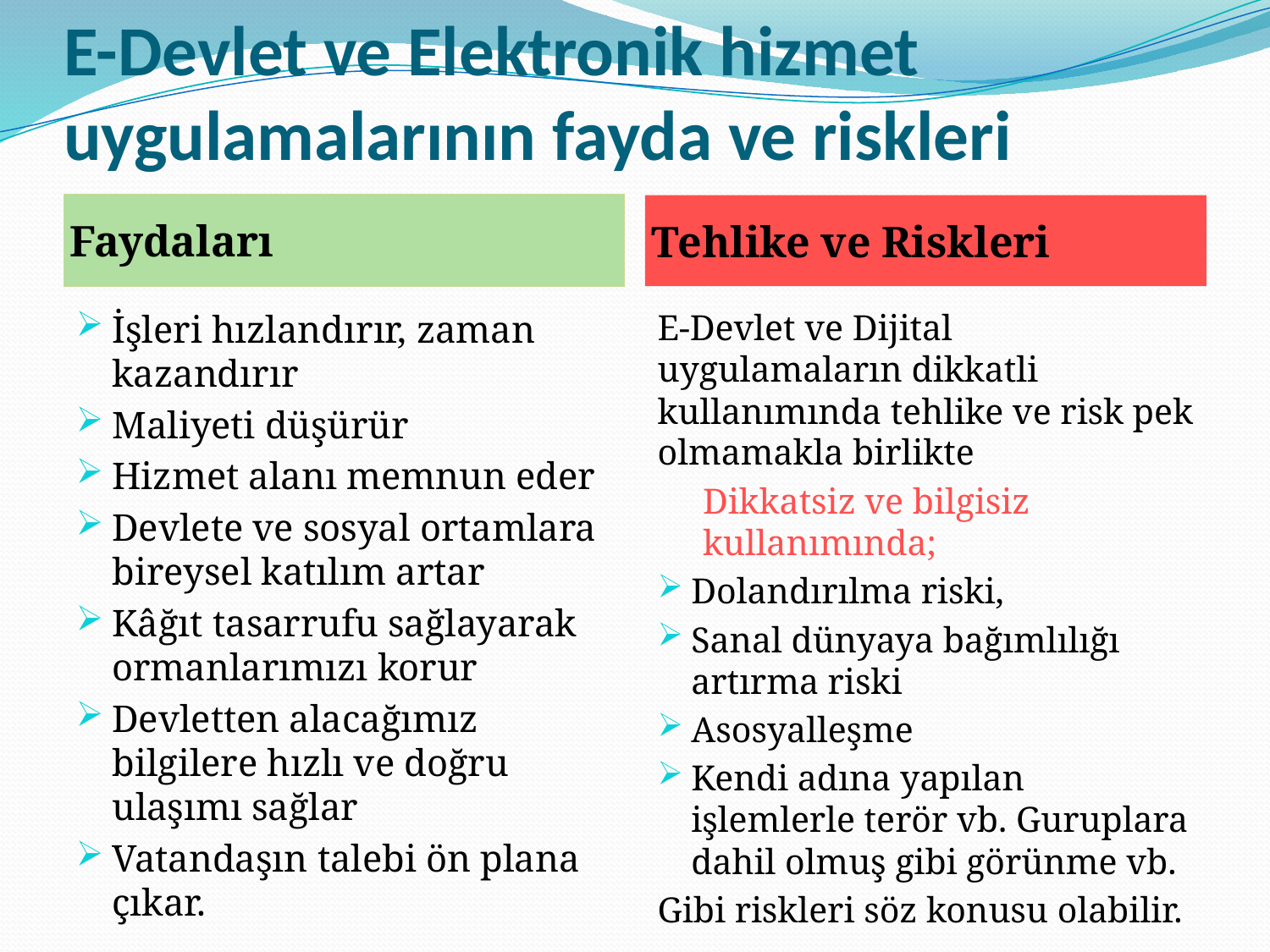

# E-Devlet ve Elektronik hizmet uygulamalarının fayda ve riskleri
Faydaları
Tehlike ve Riskleri

İşleri hızlandırır, zaman kazandırır
Maliyeti düşürür
Hizmet alanı memnun eder
Devlete ve sosyal ortamlara bireysel katılım artar
Kâğıt tasarrufu sağlayarak ormanlarımızı korur
Devletten alacağımız bilgilere hızlı ve doğru ulaşımı sağlar
Vatandaşın talebi ön plana çıkar.
E-Devlet ve Dijital uygulamaların dikkatli kullanımında tehlike ve risk pek olmamakla birlikte
Dikkatsiz ve bilgisiz kullanımında;
Dolandırılma riski,
Sanal dünyaya bağımlılığı artırma riski
Asosyalleşme
Kendi adına yapılan işlemlerle terör vb. Guruplara dahil olmuş gibi görünme vb.
Gibi riskleri söz konusu olabilir.